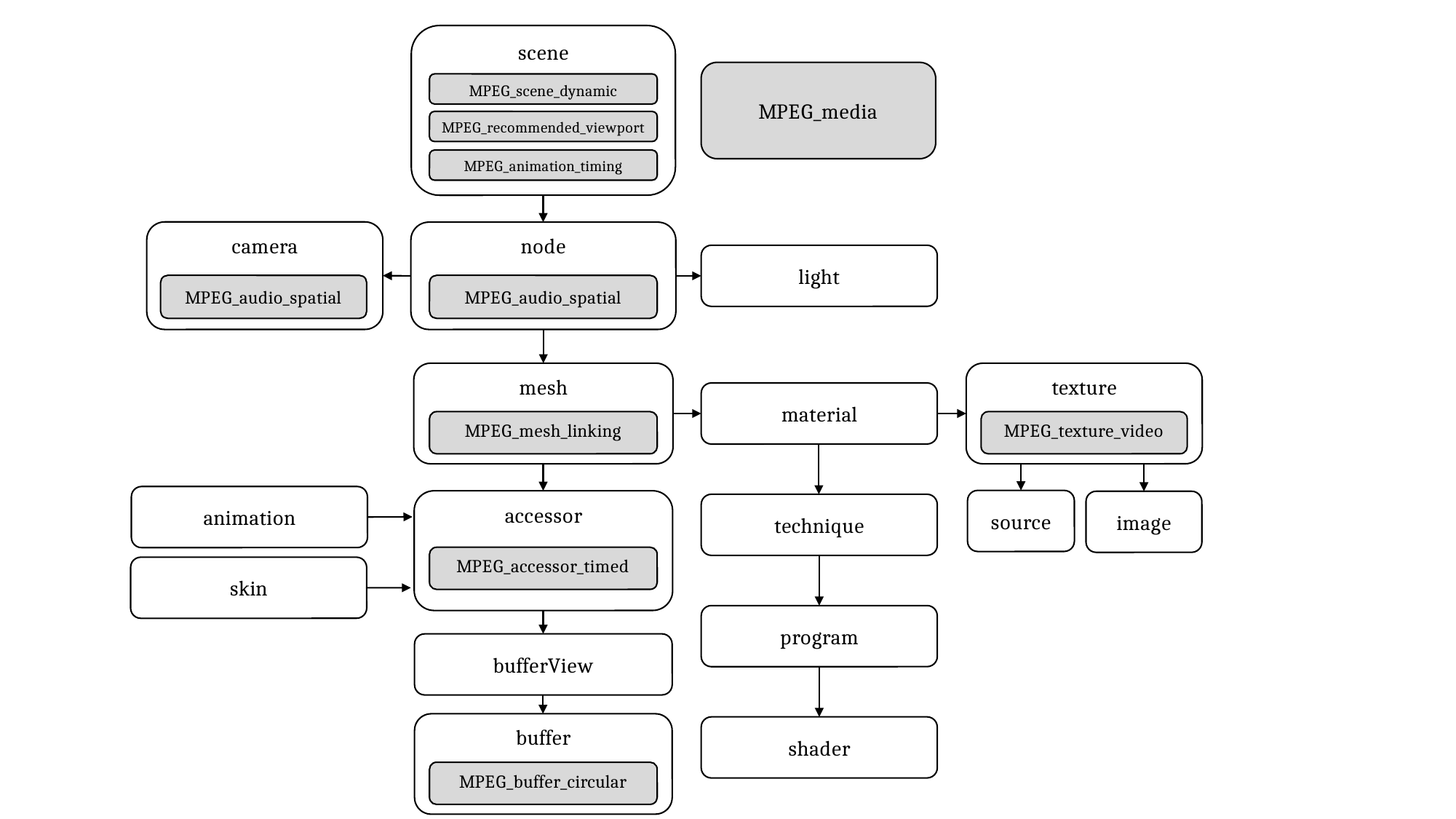

scene
MPEG_media
MPEG_scene_dynamic
MPEG_recommended_viewport
MPEG_animation_timing
camera
node
light
MPEG_audio_spatial
MPEG_audio_spatial
texture
mesh
material
MPEG_mesh_linking
MPEG_texture_video
animation
source
accessor
image
technique
MPEG_accessor_timed
skin
program
bufferView
buffer
shader
MPEG_buffer_circular